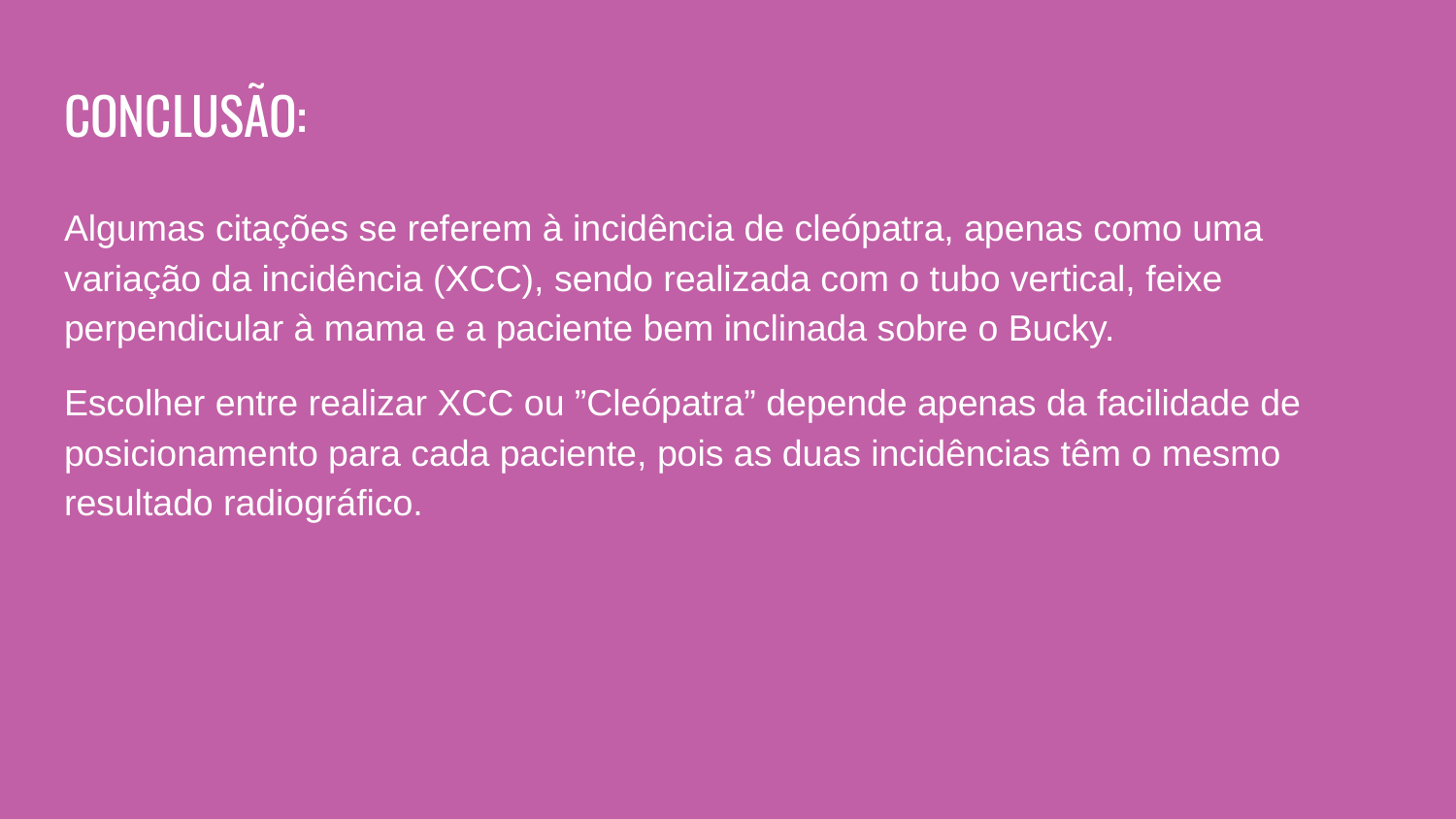

# CONCLUSÃO:
Algumas citações se referem à incidência de cleópatra, apenas como uma variação da incidência (XCC), sendo realizada com o tubo vertical, feixe perpendicular à mama e a paciente bem inclinada sobre o Bucky.
Escolher entre realizar XCC ou ”Cleópatra” depende apenas da facilidade de posicionamento para cada paciente, pois as duas incidências têm o mesmo resultado radiográfico.